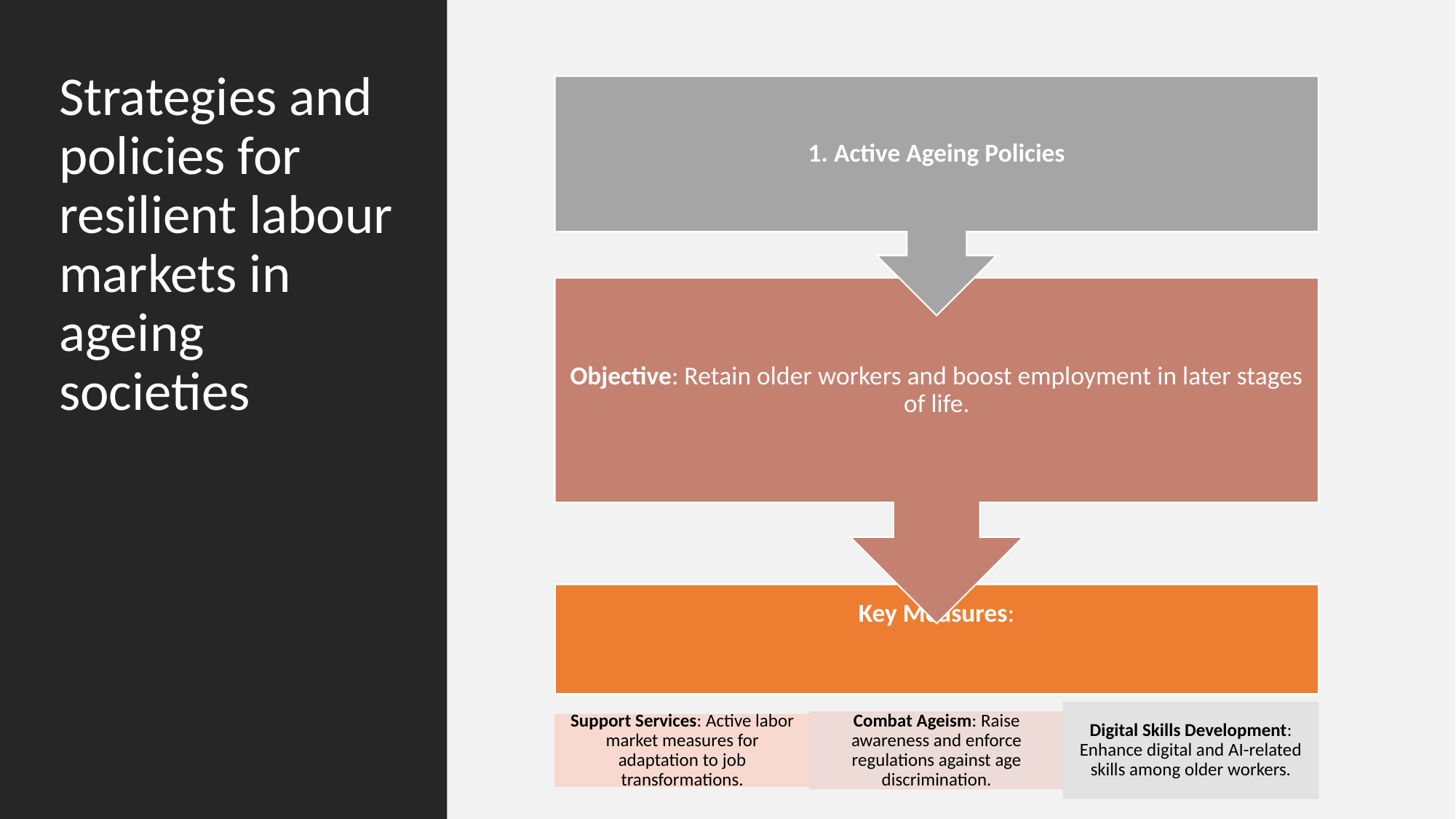

# Strategies and policies for resilient labour markets in ageing societies
Key Measures:
Support Services: Active labor market measures for adaptation to job transformations.
Combat Ageism: Raise awareness and enforce regulations against age discrimination.
Digital Skills Development: Enhance digital and AI-related skills among older workers.
Objective: Retain older workers and boost employment in later stages of life.
1. Active Ageing Policies